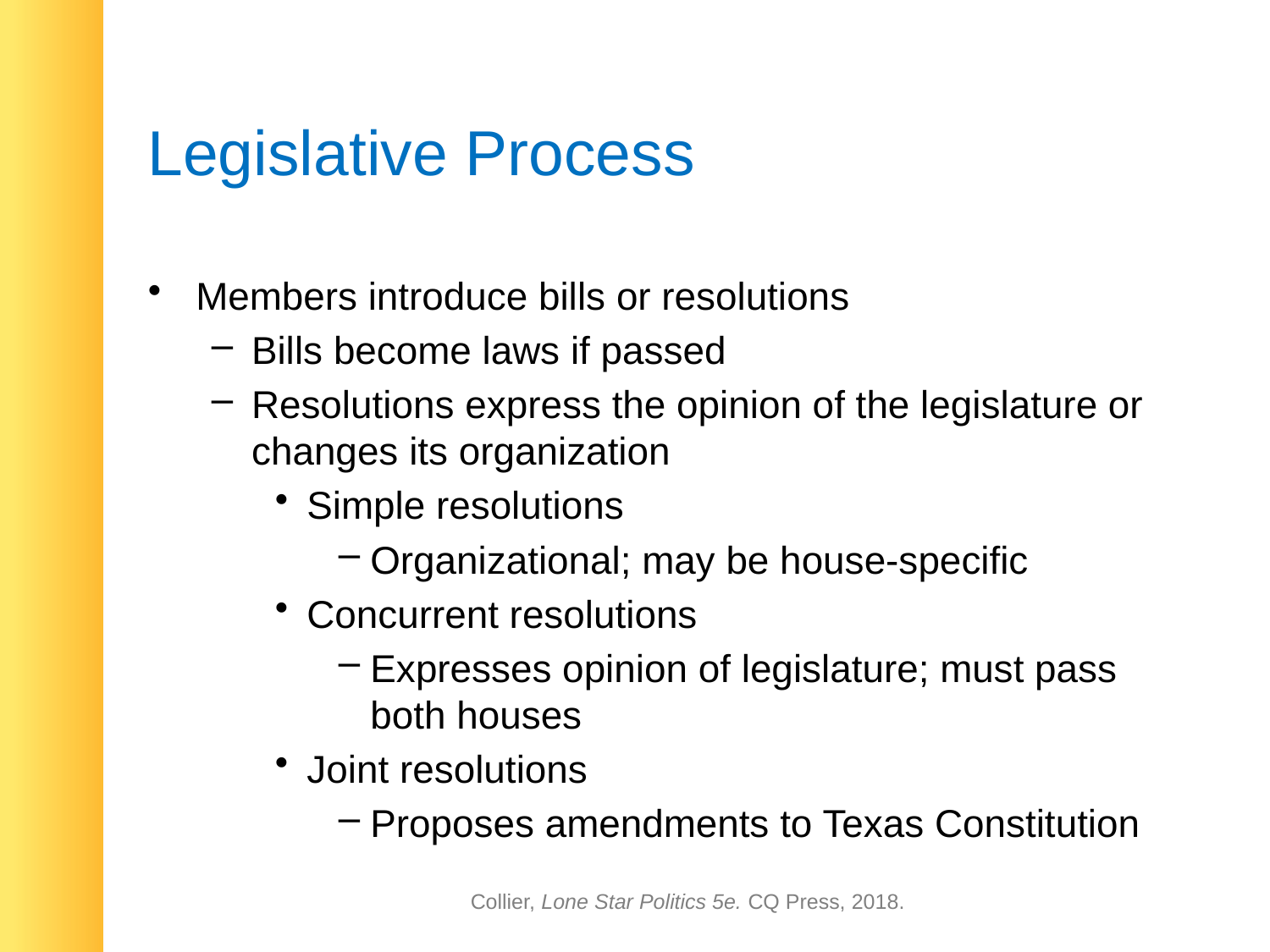

# Legislative Process
Members introduce bills or resolutions
Bills become laws if passed
Resolutions express the opinion of the legislature or changes its organization
Simple resolutions
Organizational; may be house-specific
Concurrent resolutions
Expresses opinion of legislature; must pass both houses
Joint resolutions
Proposes amendments to Texas Constitution
Collier, Lone Star Politics 5e. CQ Press, 2018.